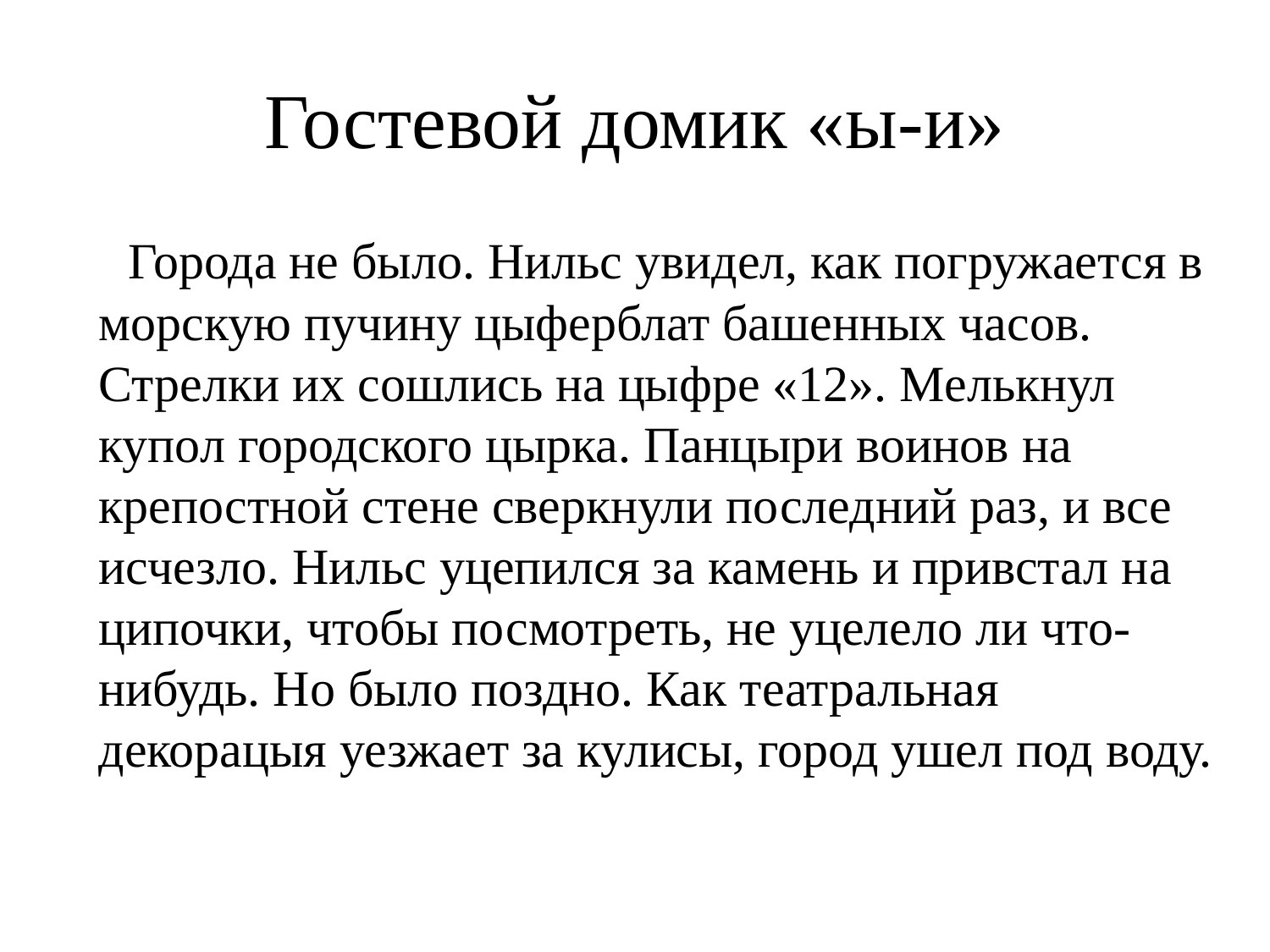

# Гостевой домик «ы-и»
      Города не было. Нильс увидел, как погружается в морскую пучину цыферблат башенных часов. Стрелки их сошлись на цыфре «12». Мелькнул купол городского цырка. Панцыри воинов на крепостной стене сверкнули последний раз, и все исчезло. Нильс уцепился за камень и привстал на ципочки, чтобы посмотреть, не уцелело ли что-нибудь. Но было поздно. Как театральная декорацыя уезжает за кулисы, город ушел под воду.